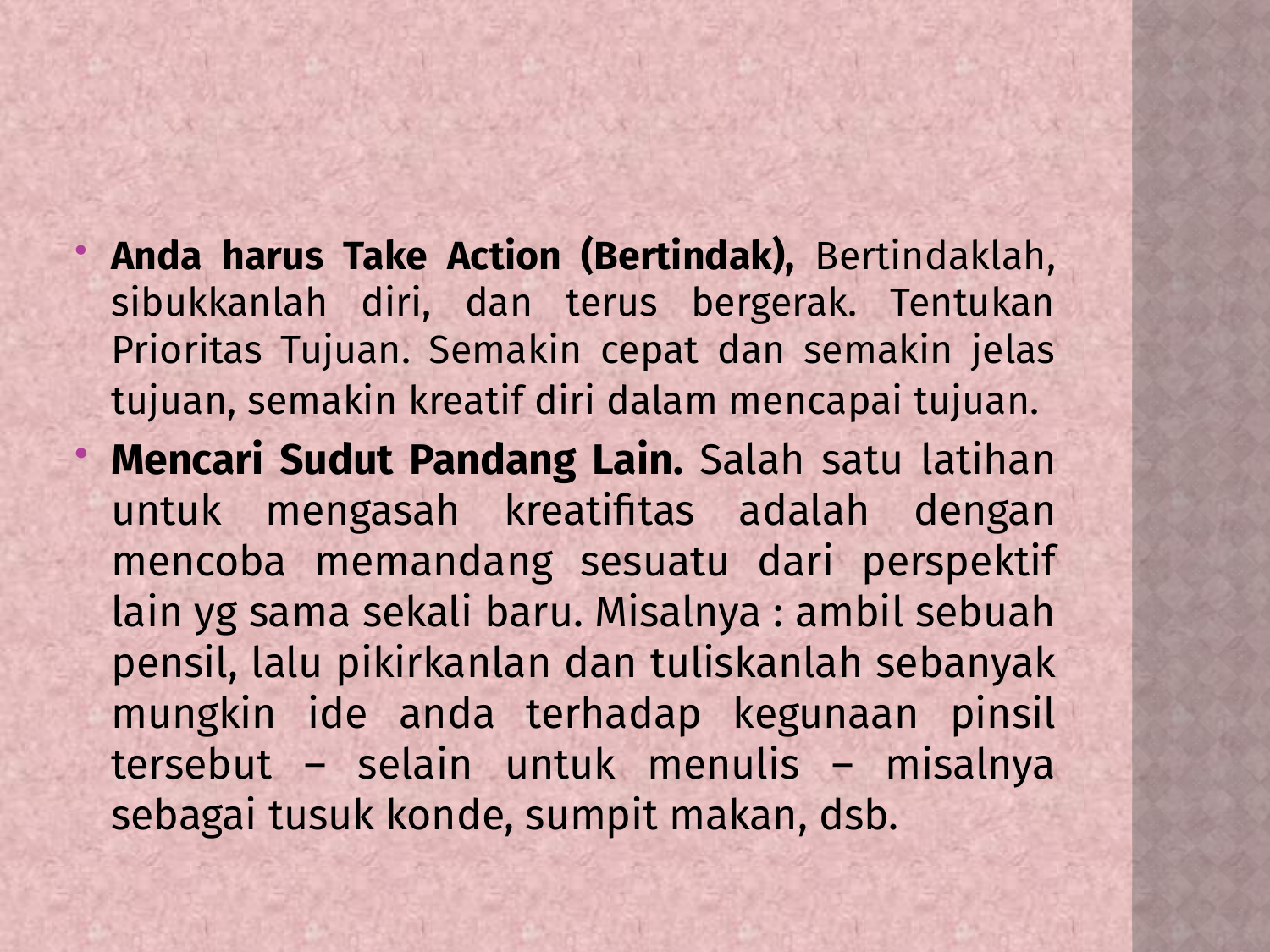

#
Anda harus Take Action (Bertindak), Bertindaklah, sibukkanlah diri, dan terus bergerak. Tentukan Prioritas Tujuan. Semakin cepat dan semakin jelas tujuan, semakin kreatif diri dalam mencapai tujuan.
Mencari Sudut Pandang Lain. Salah satu latihan untuk mengasah kreatifitas adalah dengan mencoba memandang sesuatu dari perspektif lain yg sama sekali baru. Misalnya : ambil sebuah pensil, lalu pikirkanlan dan tuliskanlah sebanyak mungkin ide anda terhadap kegunaan pinsil tersebut – selain untuk menulis – misalnya sebagai tusuk konde, sumpit makan, dsb.